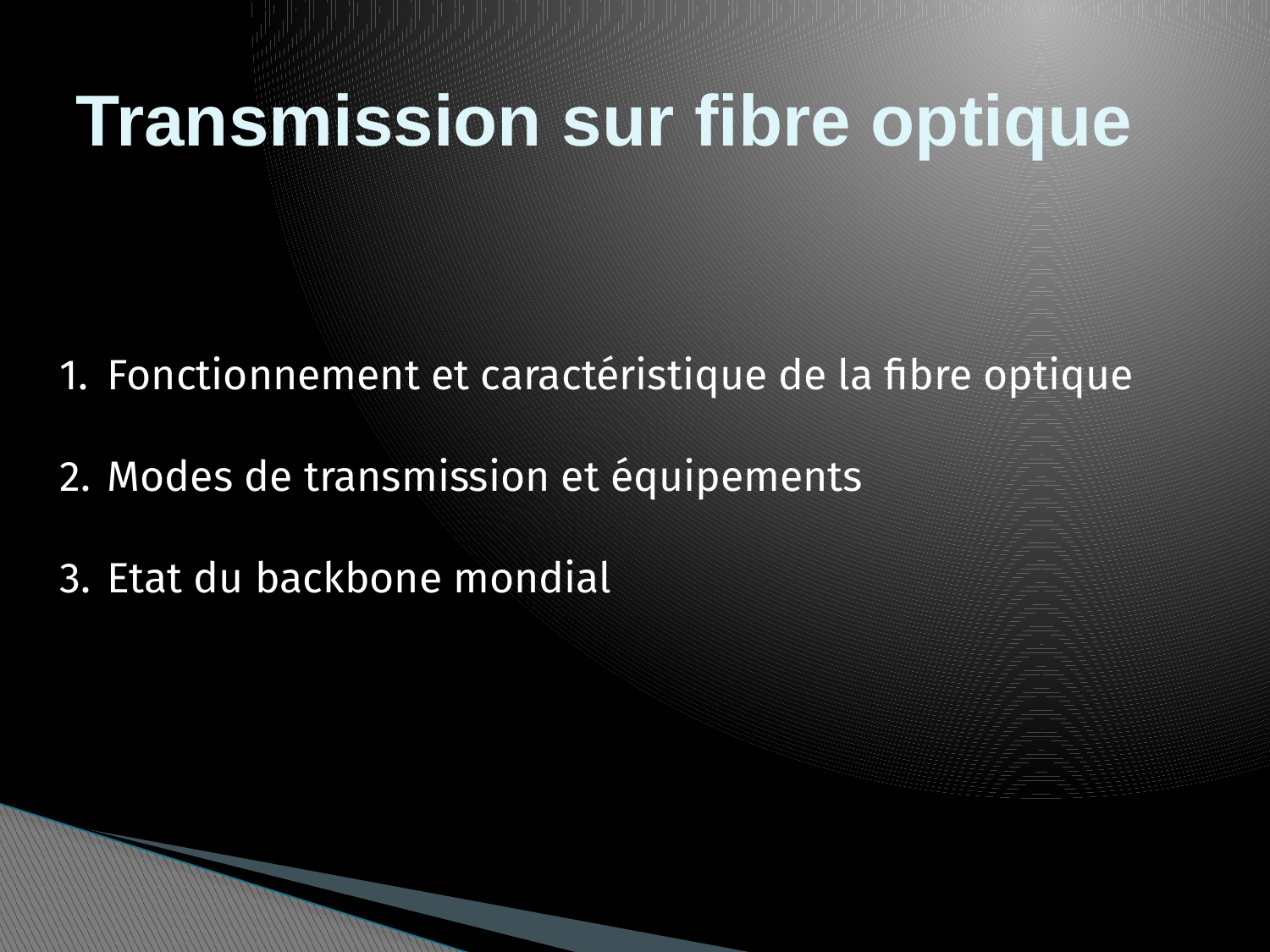

# Transmission sur fibre optique
Fonctionnement et caractéristique de la fibre optique

Modes de transmission et équipements

Etat du backbone mondial